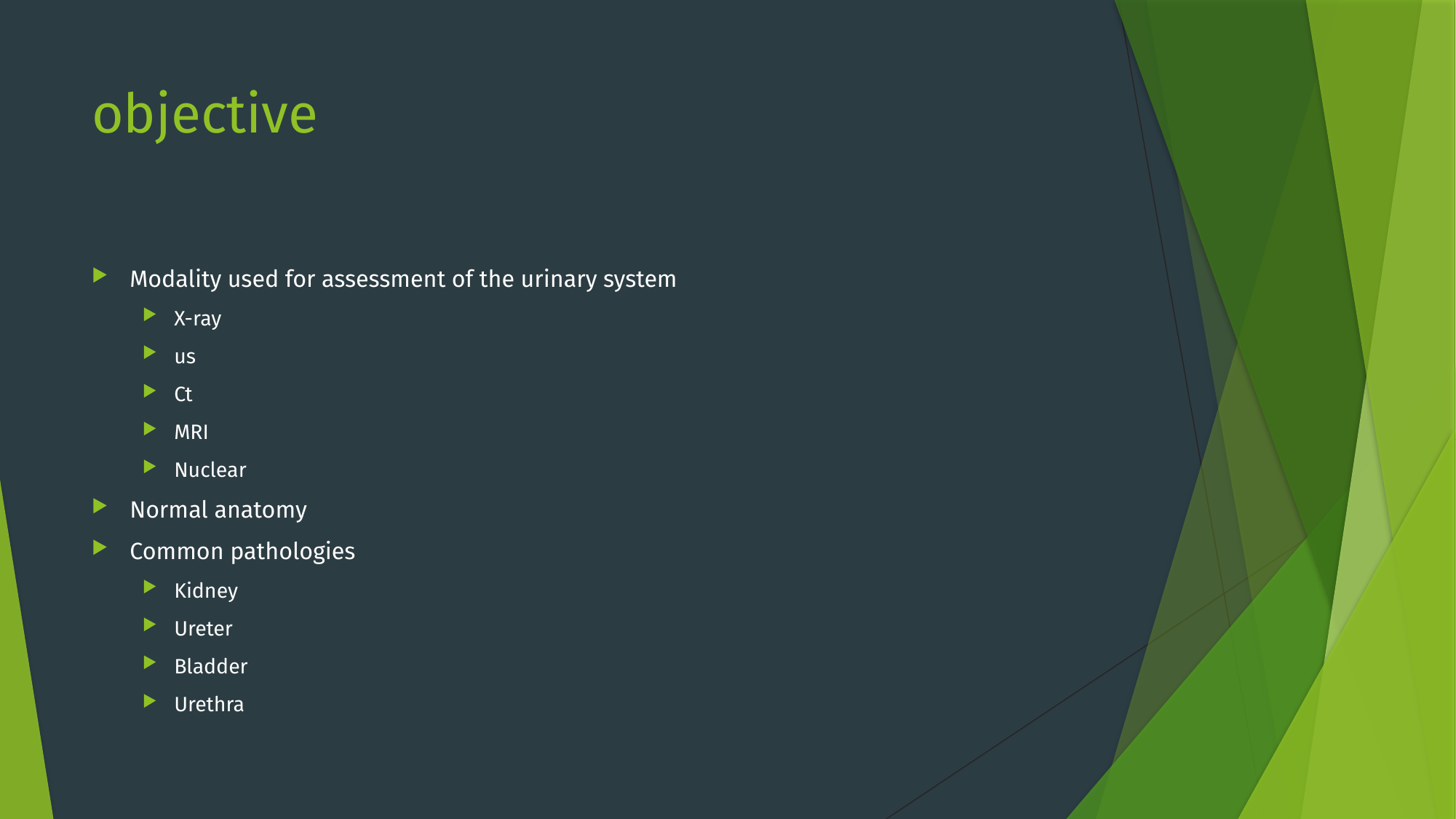

# objective
Modality used for assessment of the urinary system
X-ray
us
Ct
MRI
Nuclear
Normal anatomy
Common pathologies
Kidney
Ureter
Bladder
Urethra